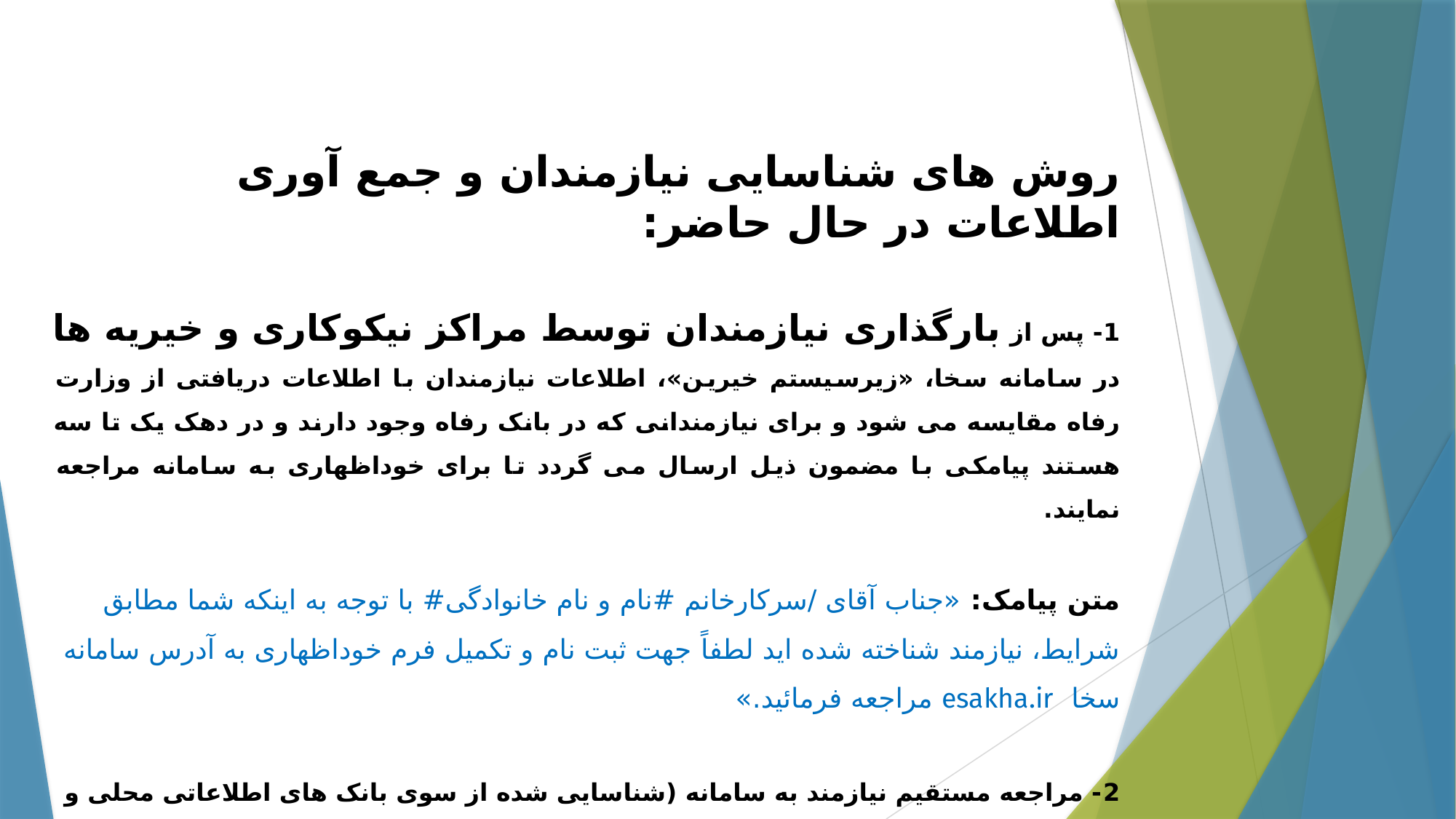

روش های شناسایی نیازمندان و جمع آوری اطلاعات در حال حاضر:

1- پس از بارگذاری نیازمندان توسط مراکز نیکوکاری و خیریه ها در سامانه سخا، «زیرسیستم خیرین»، اطلاعات نیازمندان با اطلاعات دریافتی از وزارت رفاه مقایسه می شود و برای نیازمندانی که در بانک رفاه وجود دارند و در دهک یک تا سه هستند پیامکی با مضمون ذیل ارسال می گردد تا برای خوداظهاری به سامانه مراجعه نمایند.

متن پیامک: «جناب آقای /سرکارخانم #نام و نام خانوادگی# با توجه به اینکه شما مطابق شرایط، نیازمند شناخته شده اید لطفاً جهت ثبت نام و تکمیل فرم خوداظهاری به آدرس سامانه سخا  esakha.ir مراجعه فرمائید.»

2- مراجعه مستقیم نیازمند به سامانه (شناسایی شده از سوی بانک های اطلاعاتی محلی و ملی- معرفی شده از سوی شرکای خیر).